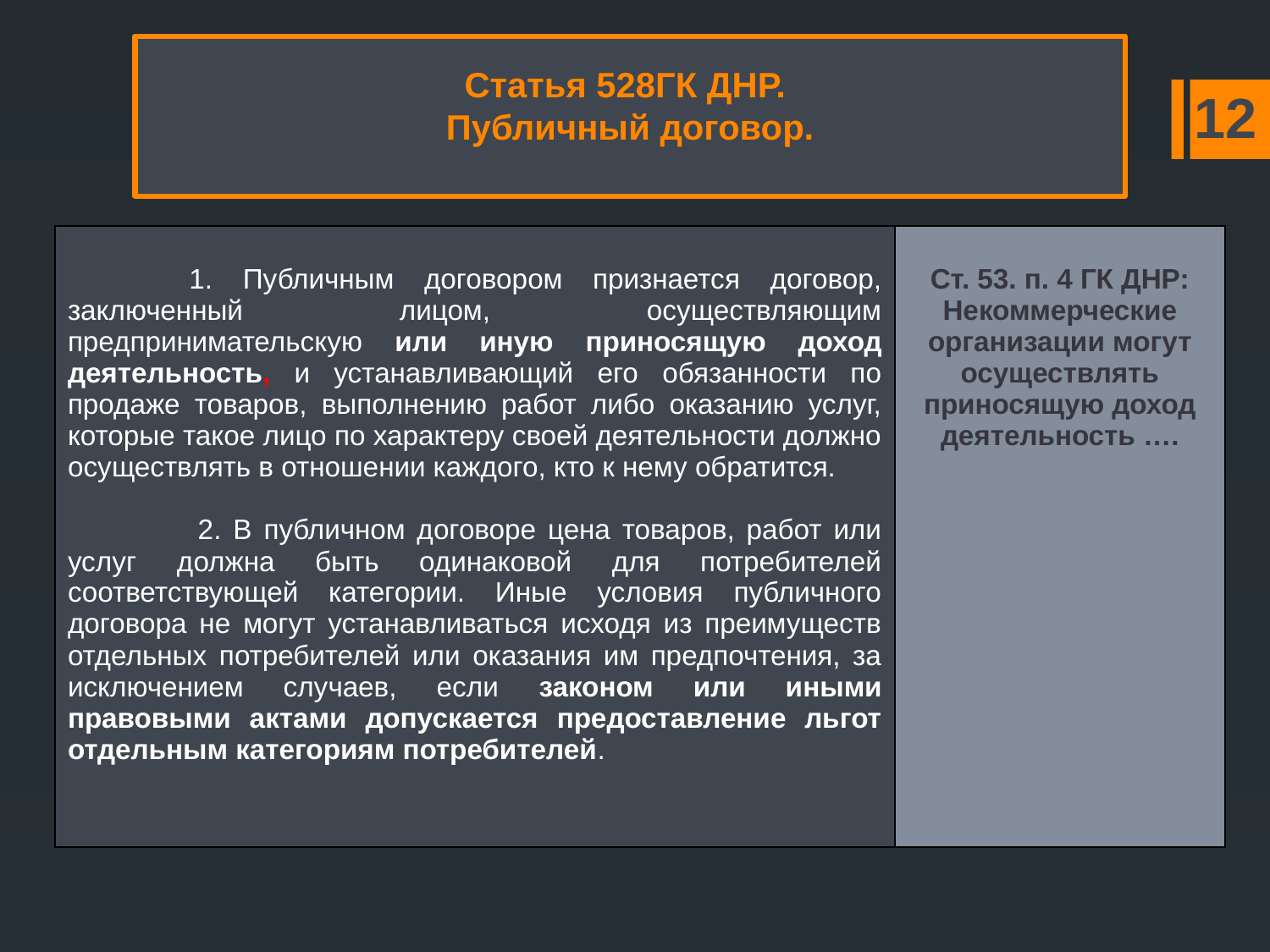

# Статья 528ГК ДНР. Публичный договор.
12

| 1. Публичным договором признается договор, заключенный лицом, осуществляющим предпринимательскую или иную приносящую доход деятельность, и устанавливающий его обязанности по продаже товаров, выполнению работ либо оказанию услуг, которые такое лицо по характеру своей деятельности должно осуществлять в отношении каждого, кто к нему обратится. 2. В публичном договоре цена товаров, работ или услуг должна быть одинаковой для потребителей соответствующей категории. Иные условия публичного договора не могут устанавливаться исходя из преимуществ отдельных потребителей или оказания им предпочтения, за исключением случаев, если законом или иными правовыми актами допускается предоставление льгот отдельным категориям потребителей. | Ст. 53. п. 4 ГК ДНР: Некоммерческие организации могут осуществлять приносящую доход деятельность …. |
| --- | --- |